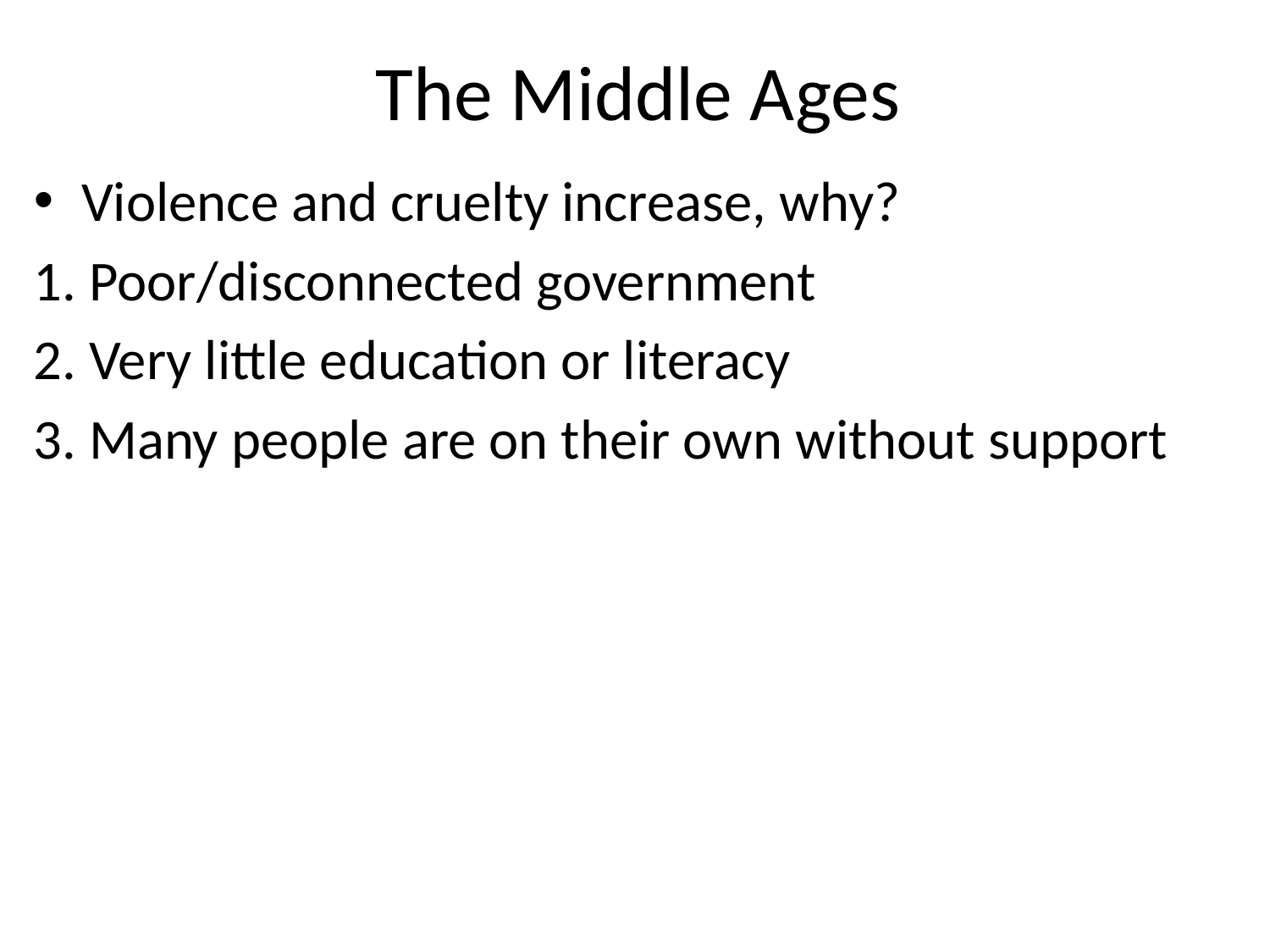

# The Middle Ages
Violence and cruelty increase, why?
1. Poor/disconnected government
2. Very little education or literacy
3. Many people are on their own without support